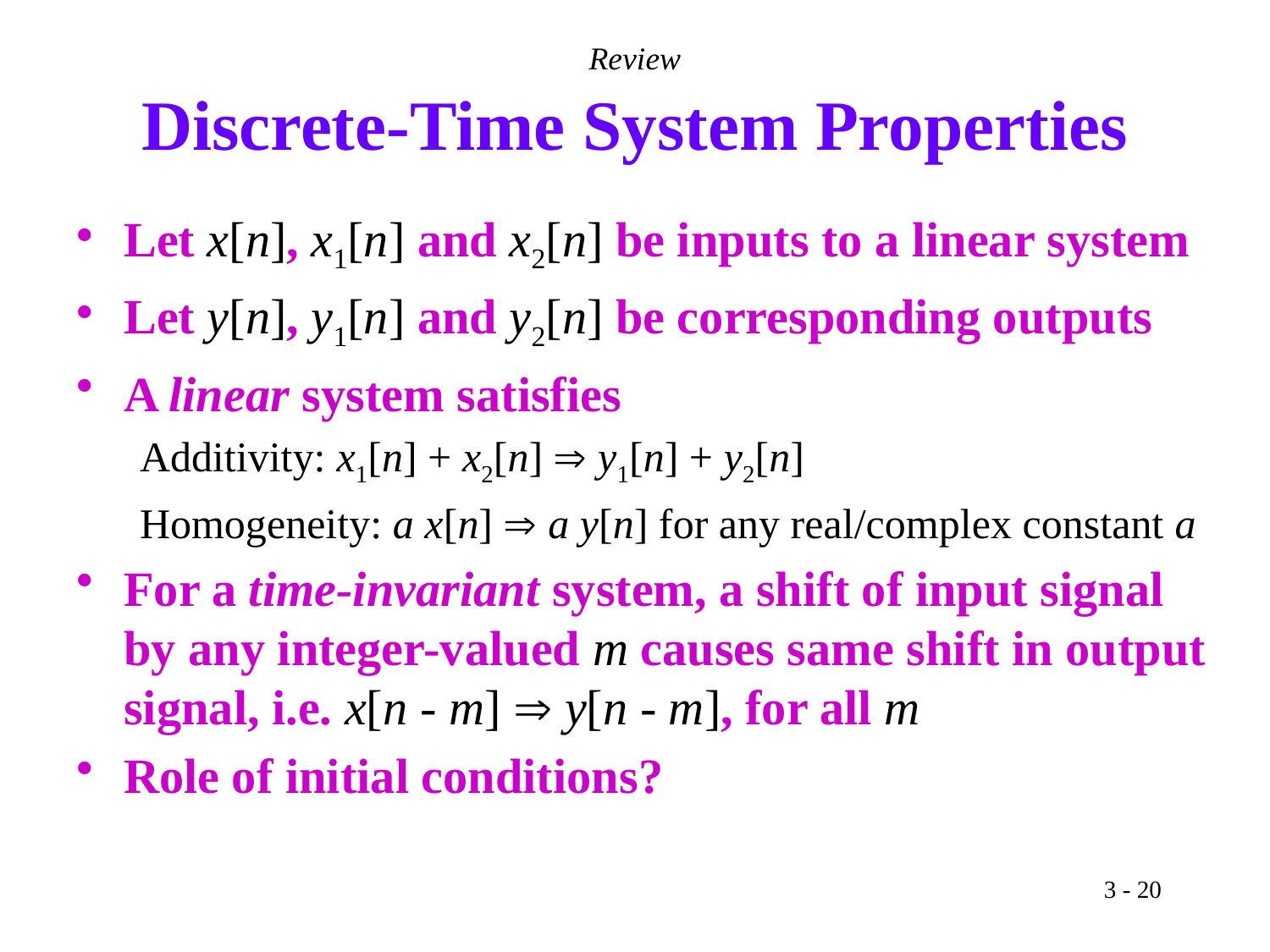

Review
# Discrete-Time System Properties
Let x[n], x1[n] and x2[n] be inputs to a linear system
Let y[n], y1[n] and y2[n] be corresponding outputs
A linear system satisfies
Additivity: x1[n] + x2[n] ⇒ y1[n] + y2[n]
Homogeneity: a x[n] ⇒ a y[n] for any real/complex constant a
For a time-invariant system, a shift of input signal by any integer-valued m causes same shift in output signal, i.e. x[n - m] ⇒ y[n - m], for all m
Role of initial conditions?
3 - 20